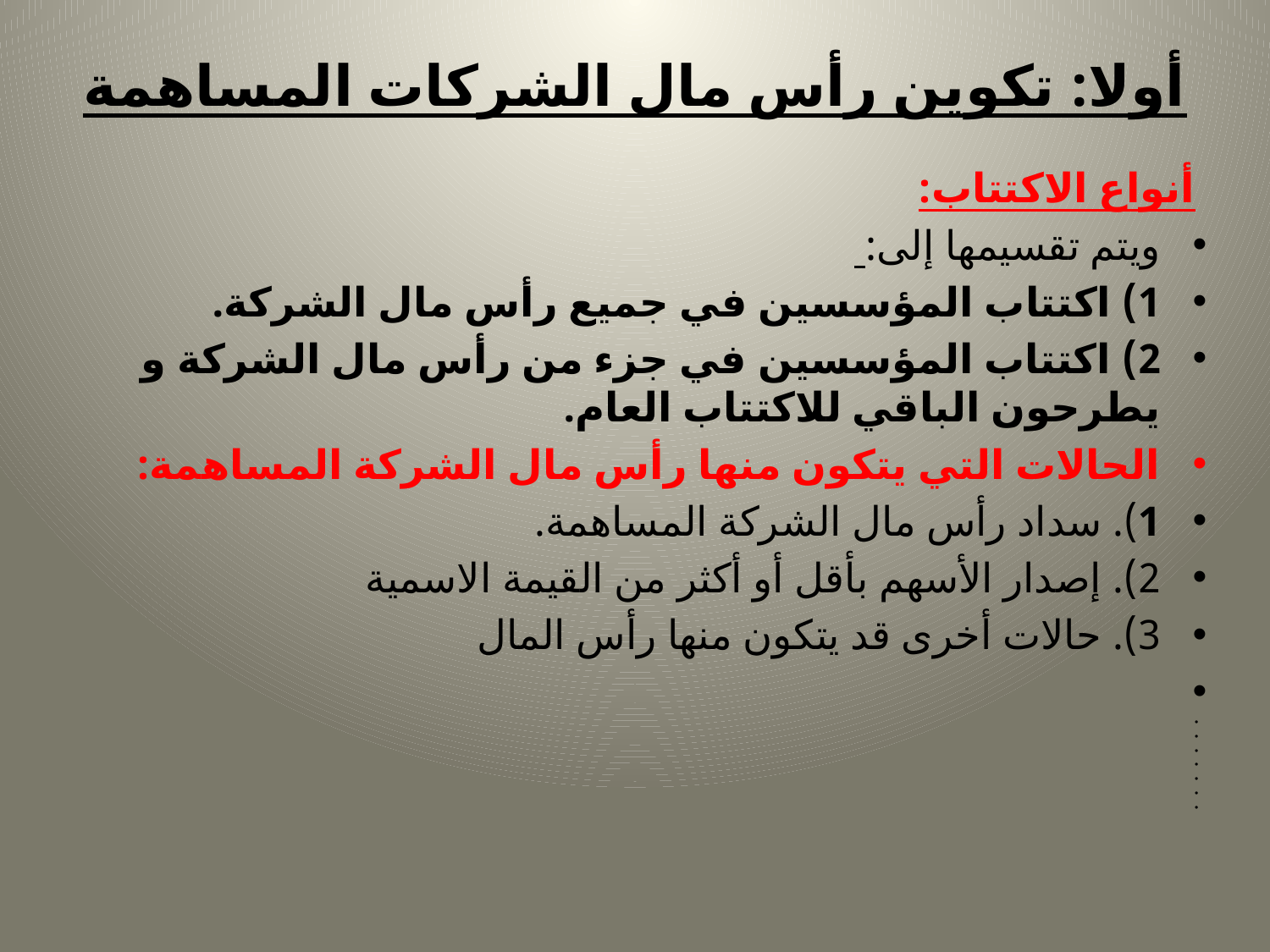

# أولا: تكوين رأس مال الشركات المساهمة
أنواع الاكتتاب:
ويتم تقسيمها إلى:
1) اكتتاب المؤسسين في جميع رأس مال الشركة.
2) اكتتاب المؤسسين في جزء من رأس مال الشركة و يطرحون الباقي للاكتتاب العام.
الحالات التي يتكون منها رأس مال الشركة المساهمة:
1). سداد رأس مال الشركة المساهمة.
2). إصدار الأسهم بأقل أو أكثر من القيمة الاسمية
3). حالات أخرى قد يتكون منها رأس المال